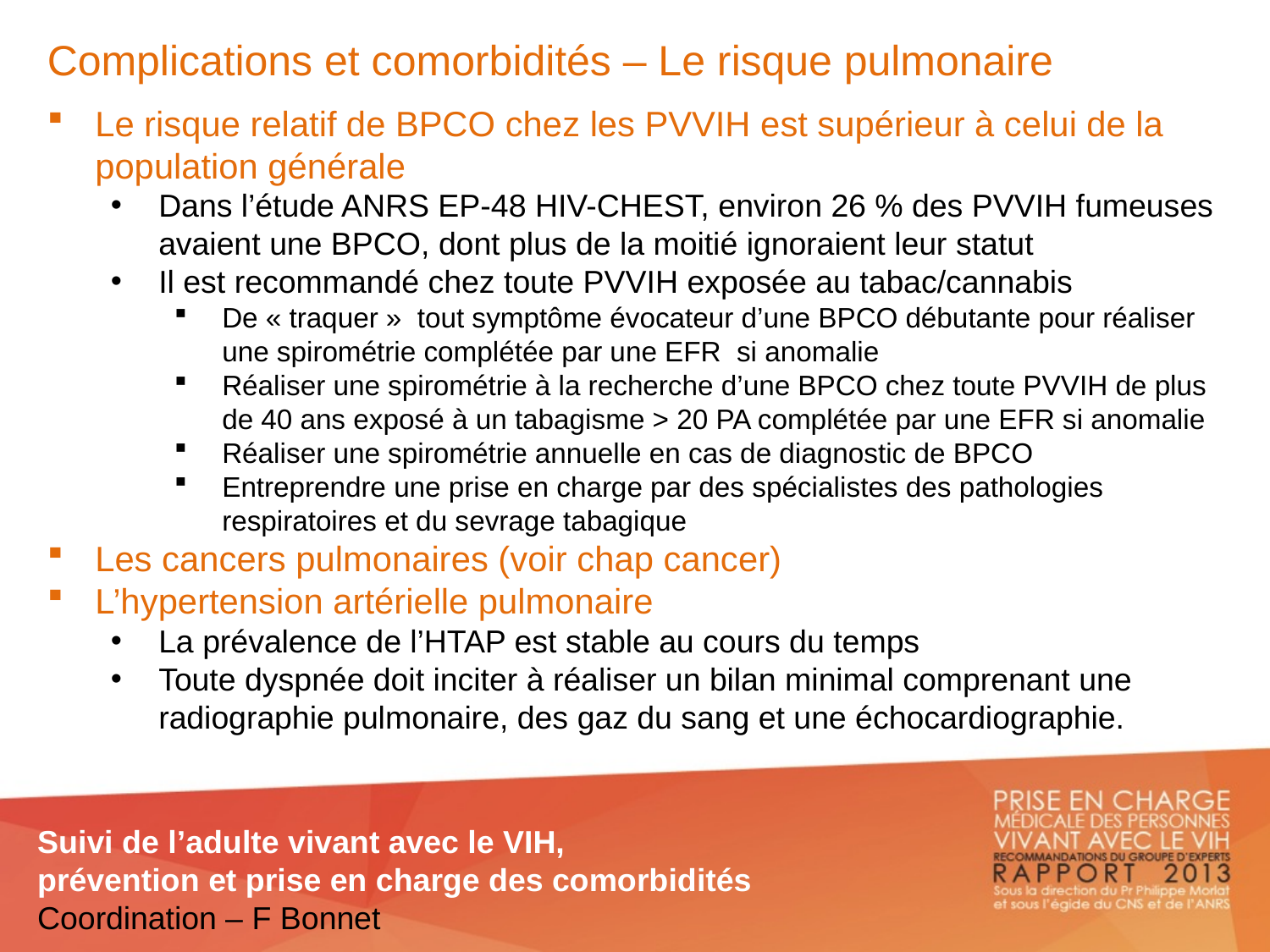

Complications et comorbidités – Le risque pulmonaire
Le risque relatif de BPCO chez les PVVIH est supérieur à celui de la population générale
Dans l’étude ANRS EP-48 HIV-CHEST, environ 26 % des PVVIH fumeuses avaient une BPCO, dont plus de la moitié ignoraient leur statut
Il est recommandé chez toute PVVIH exposée au tabac/cannabis
De « traquer »  tout symptôme évocateur d’une BPCO débutante pour réaliser une spirométrie complétée par une EFR  si anomalie
Réaliser une spirométrie à la recherche d’une BPCO chez toute PVVIH de plus de 40 ans exposé à un tabagisme > 20 PA complétée par une EFR si anomalie
Réaliser une spirométrie annuelle en cas de diagnostic de BPCO
Entreprendre une prise en charge par des spécialistes des pathologies respiratoires et du sevrage tabagique
Les cancers pulmonaires (voir chap cancer)
L’hypertension artérielle pulmonaire
La prévalence de l’HTAP est stable au cours du temps
Toute dyspnée doit inciter à réaliser un bilan minimal comprenant une radiographie pulmonaire, des gaz du sang et une échocardiographie.

Suivi de l’adulte vivant avec le VIH,
prévention et prise en charge des comorbidités
Coordination – F Bonnet